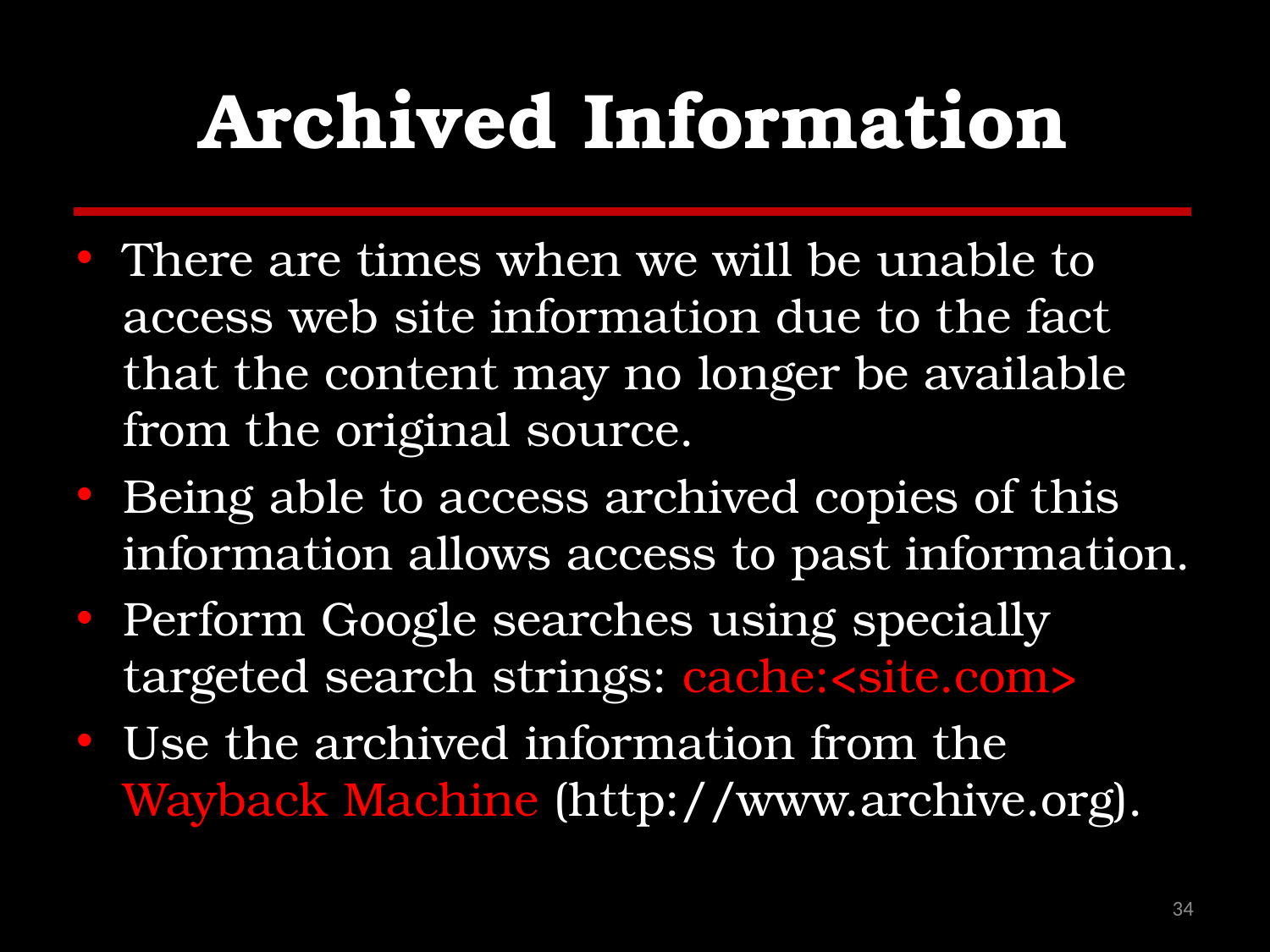

# Archived Information
There are times when we will be unable to access web site information due to the fact that the content may no longer be available from the original source.
Being able to access archived copies of this information allows access to past information.
Perform Google searches using specially targeted search strings: cache:<site.com>
Use the archived information from the Wayback Machine (http://www.archive.org).
34